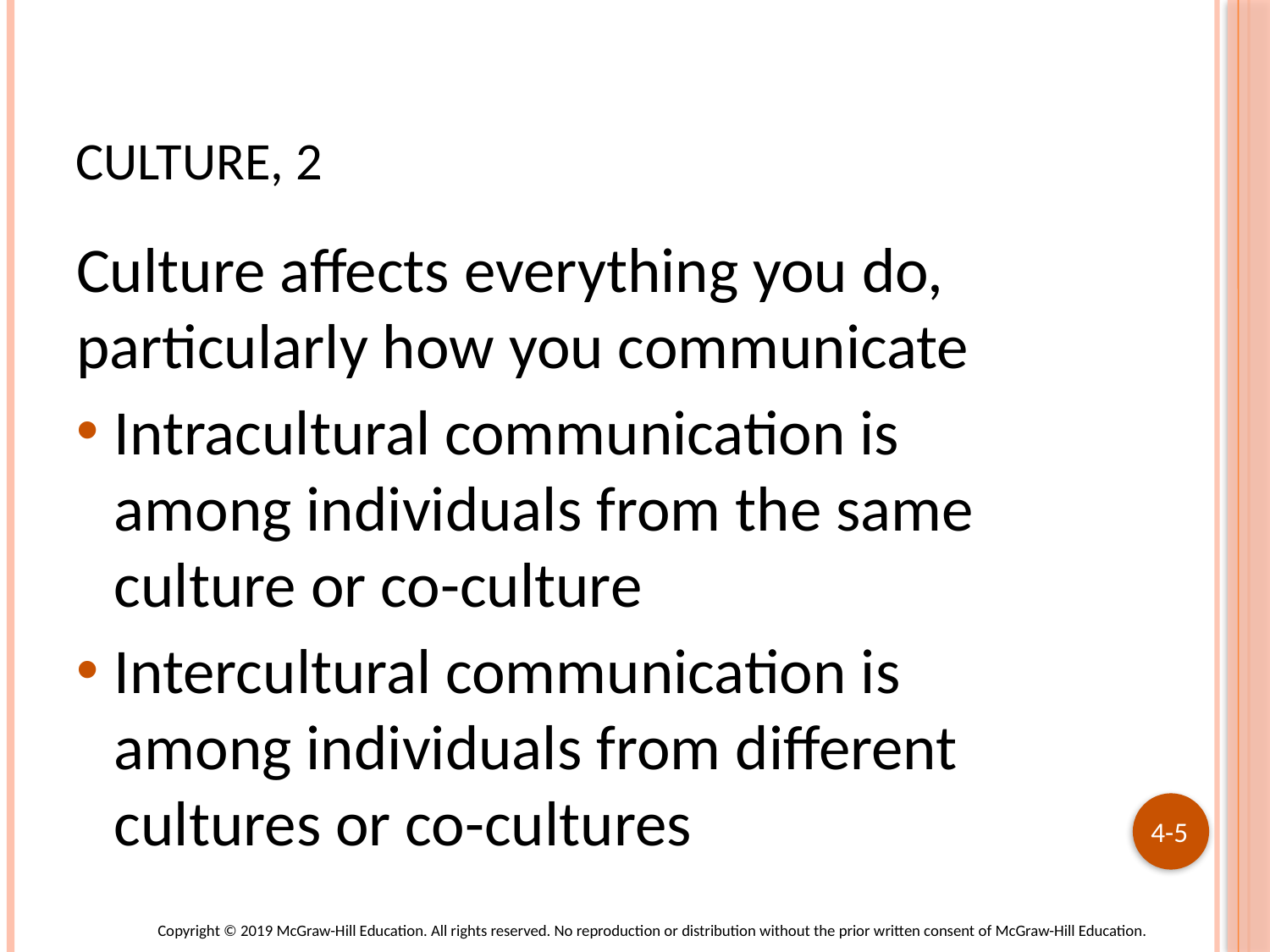

# Culture, 2
Culture affects everything you do, particularly how you communicate
Intracultural communication is among individuals from the same culture or co-culture
Intercultural communication is among individuals from different cultures or co-cultures